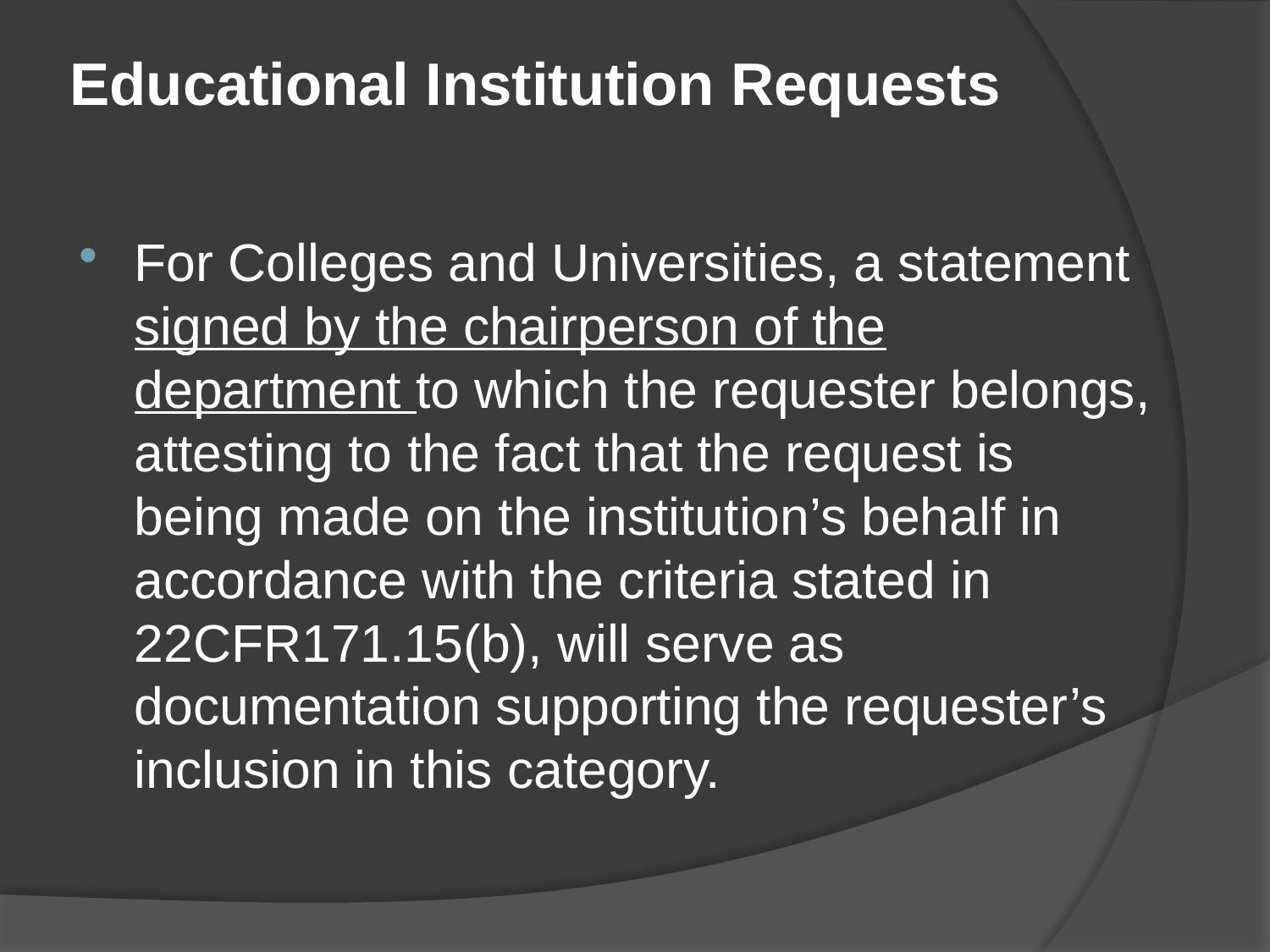

# Educational Institution Requests
For Colleges and Universities, a statement signed by the chairperson of the department to which the requester belongs, attesting to the fact that the request is being made on the institution’s behalf in accordance with the criteria stated in 22CFR171.15(b), will serve as documentation supporting the requester’s inclusion in this category.